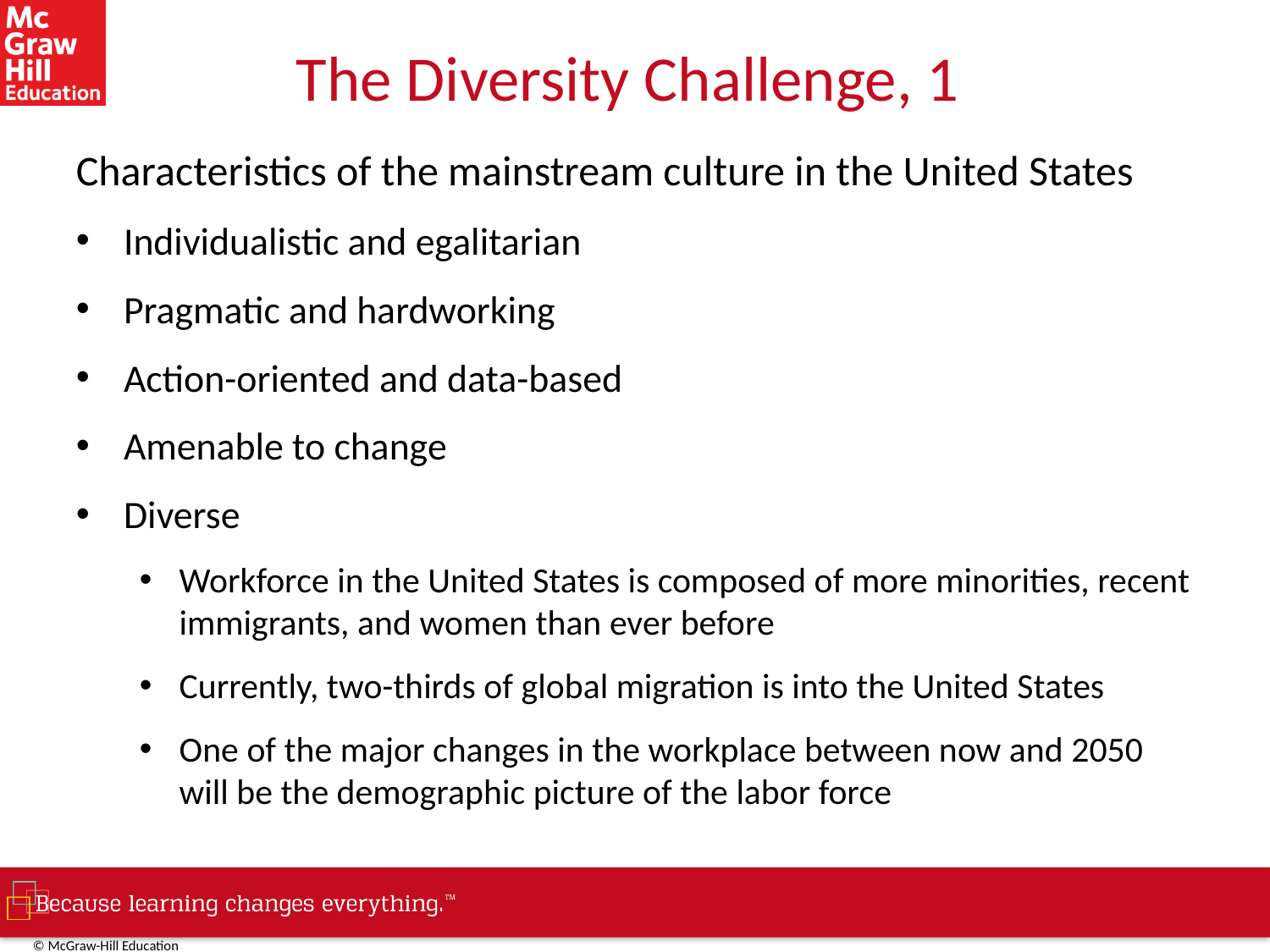

# The Diversity Challenge, 1
Characteristics of the mainstream culture in the United States
Individualistic and egalitarian
Pragmatic and hardworking
Action-oriented and data-based
Amenable to change
Diverse
Workforce in the United States is composed of more minorities, recent immigrants, and women than ever before
Currently, two-thirds of global migration is into the United States
One of the major changes in the workplace between now and 2050 will be the demographic picture of the labor force